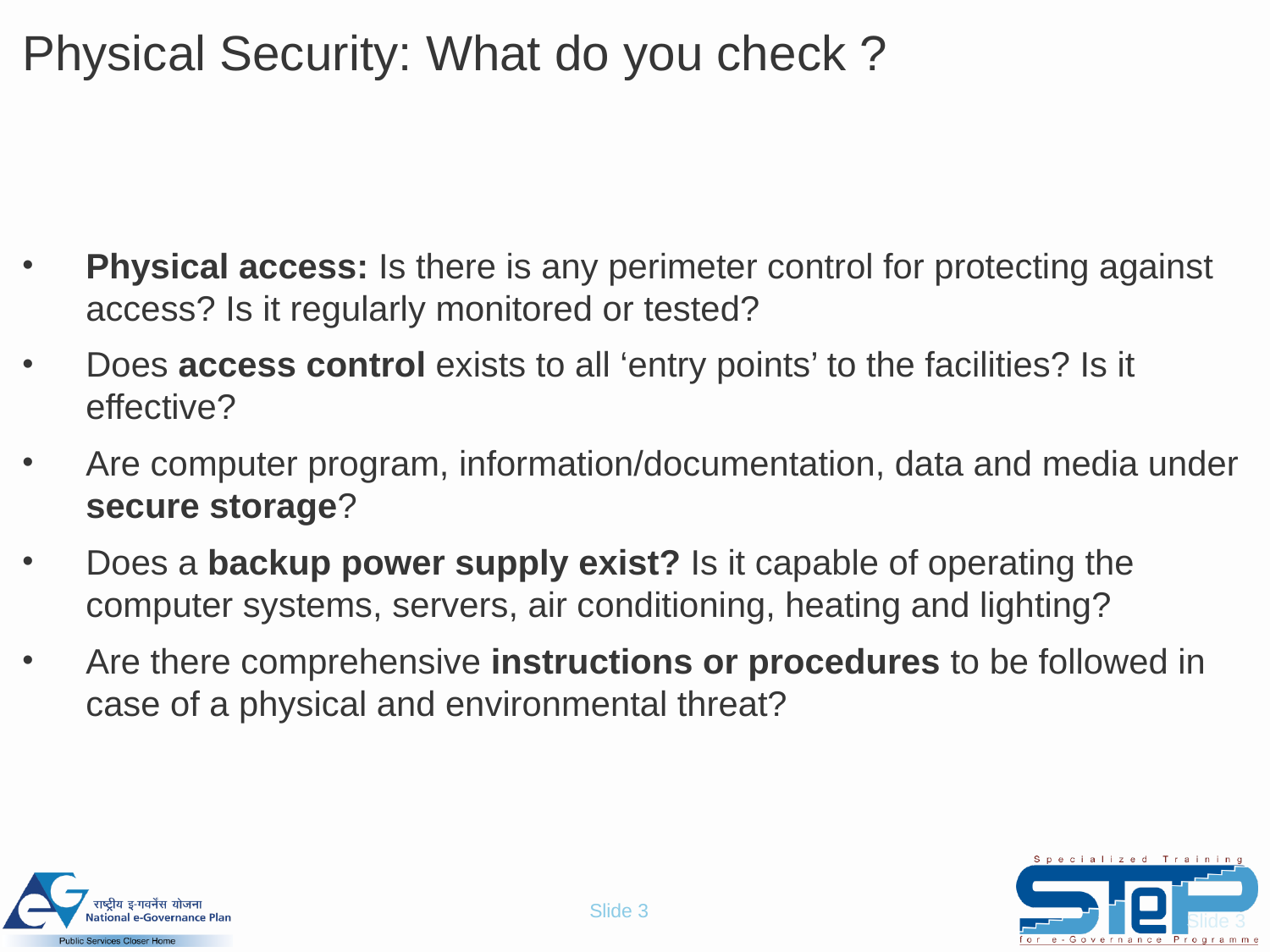

# Physical Security: What do you check ?
Physical access: Is there is any perimeter control for protecting against access? Is it regularly monitored or tested?
Does access control exists to all ‘entry points’ to the facilities? Is it effective?
Are computer program, information/documentation, data and media under secure storage?
Does a backup power supply exist? Is it capable of operating the computer systems, servers, air conditioning, heating and lighting?
Are there comprehensive instructions or procedures to be followed in case of a physical and environmental threat?

Slide 3